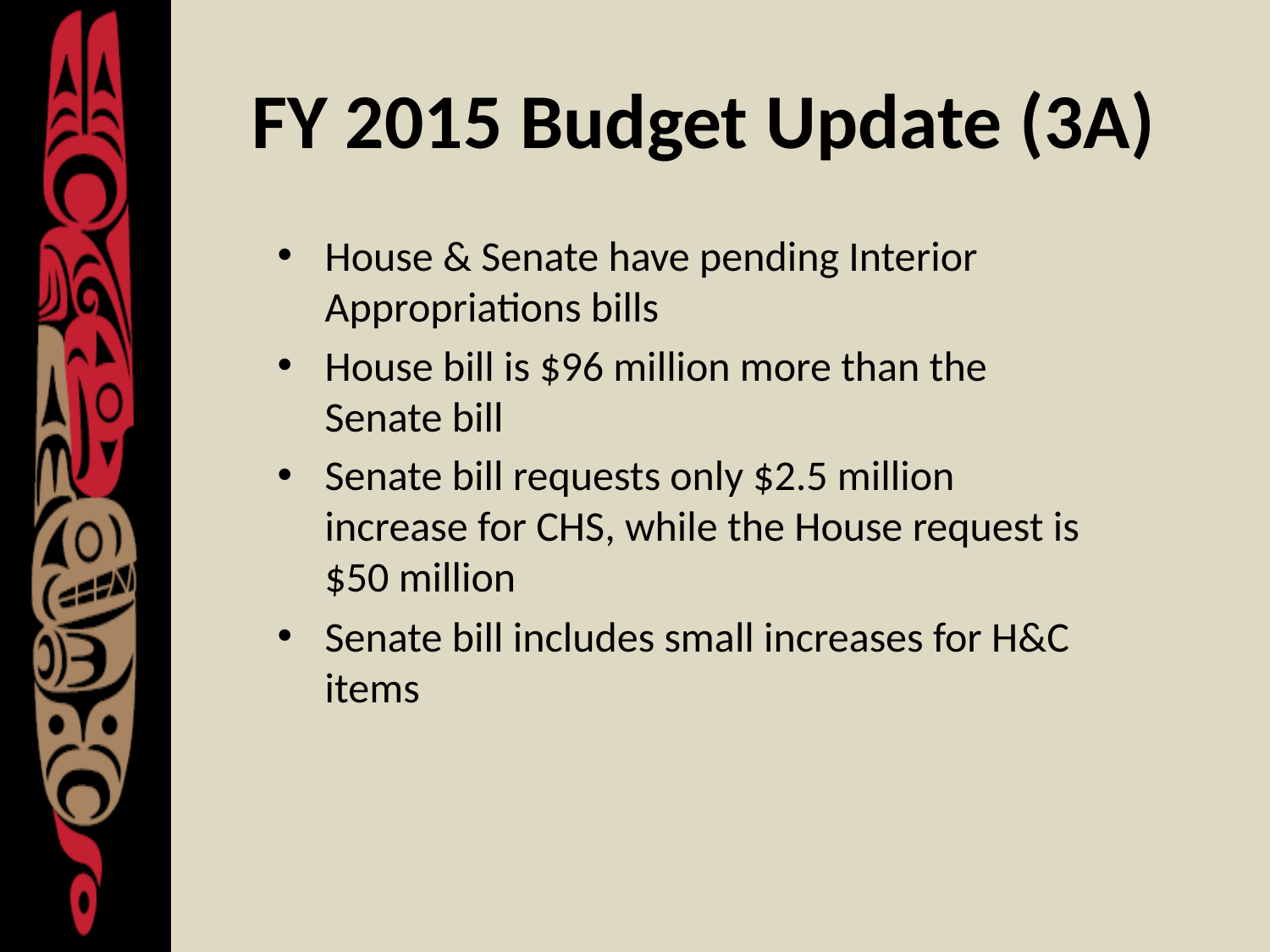

# FY 2015 Budget Update (3A)
House & Senate have pending Interior Appropriations bills
House bill is $96 million more than the Senate bill
Senate bill requests only $2.5 million increase for CHS, while the House request is $50 million
Senate bill includes small increases for H&C items